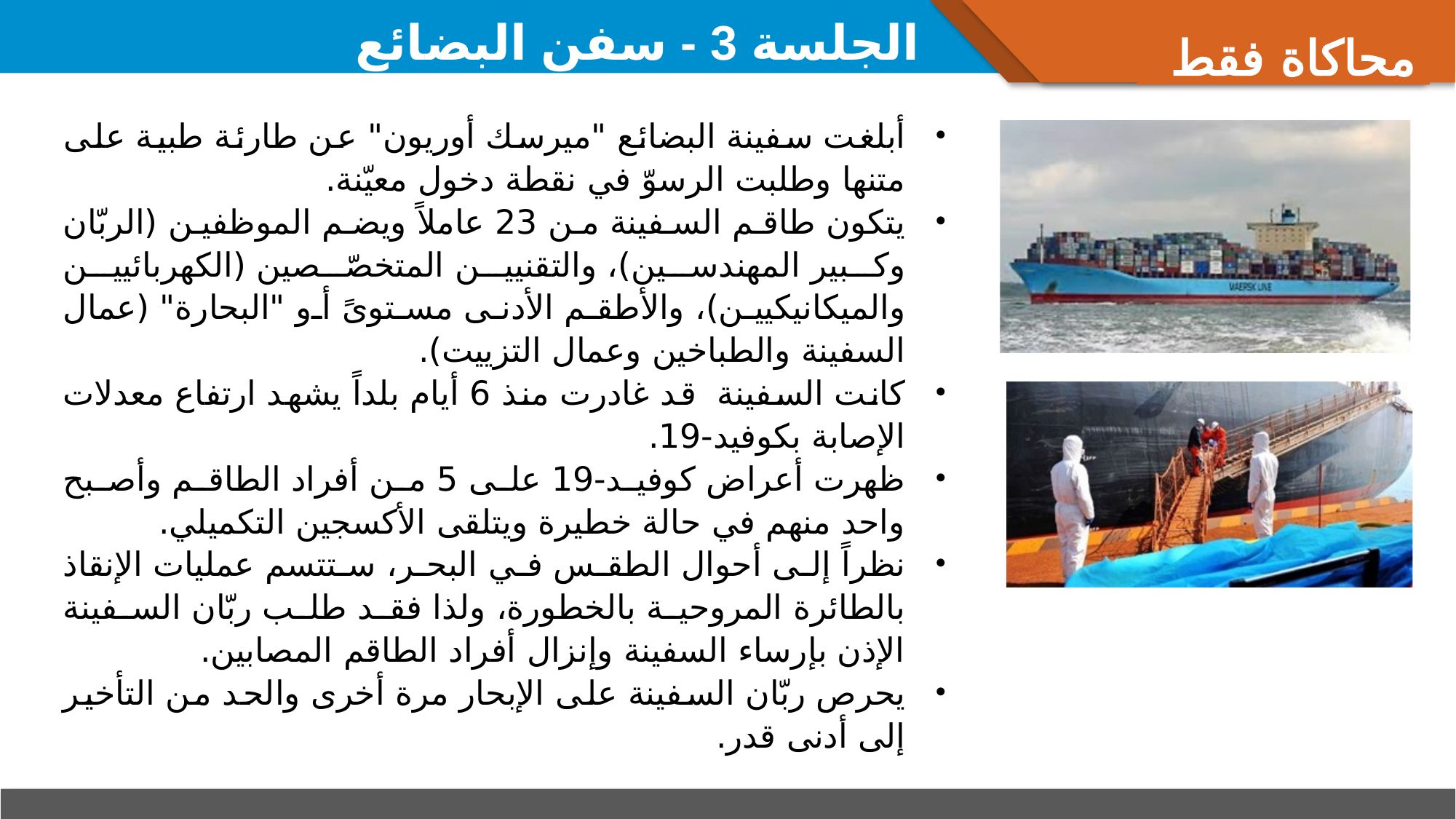

محاكاة فقط

# الجلسة 3 - سفن البضائع
أبلغت سفينة البضائع "ميرسك أوريون" عن طارئة طبية على متنها وطلبت الرسوّ في نقطة دخول معيّنة.
يتكون طاقم السفينة من 23 عاملاً ويضم الموظفين (الربّان وكبير المهندسين)، والتقنيين المتخصّصين (الكهربائيين والميكانيكيين)، والأطقم الأدنى مستوىً أو "البحارة" (عمال السفينة والطباخين وعمال التزييت).
كانت السفينة  قد غادرت منذ 6 أيام بلداً يشهد ارتفاع معدلات الإصابة بكوفيد-19.
ظهرت أعراض كوفيد-19 على 5 من أفراد الطاقم وأصبح واحد منهم في حالة خطيرة ويتلقى الأكسجين التكميلي.
نظراً إلى أحوال الطقس في البحر، ستتسم عمليات الإنقاذ بالطائرة المروحية بالخطورة، ولذا فقد طلب ربّان السفينة الإذن بإرساء السفينة وإنزال أفراد الطاقم المصابين.
يحرص ربّان السفينة على الإبحار مرة أخرى والحد من التأخير إلى أدنى قدر.